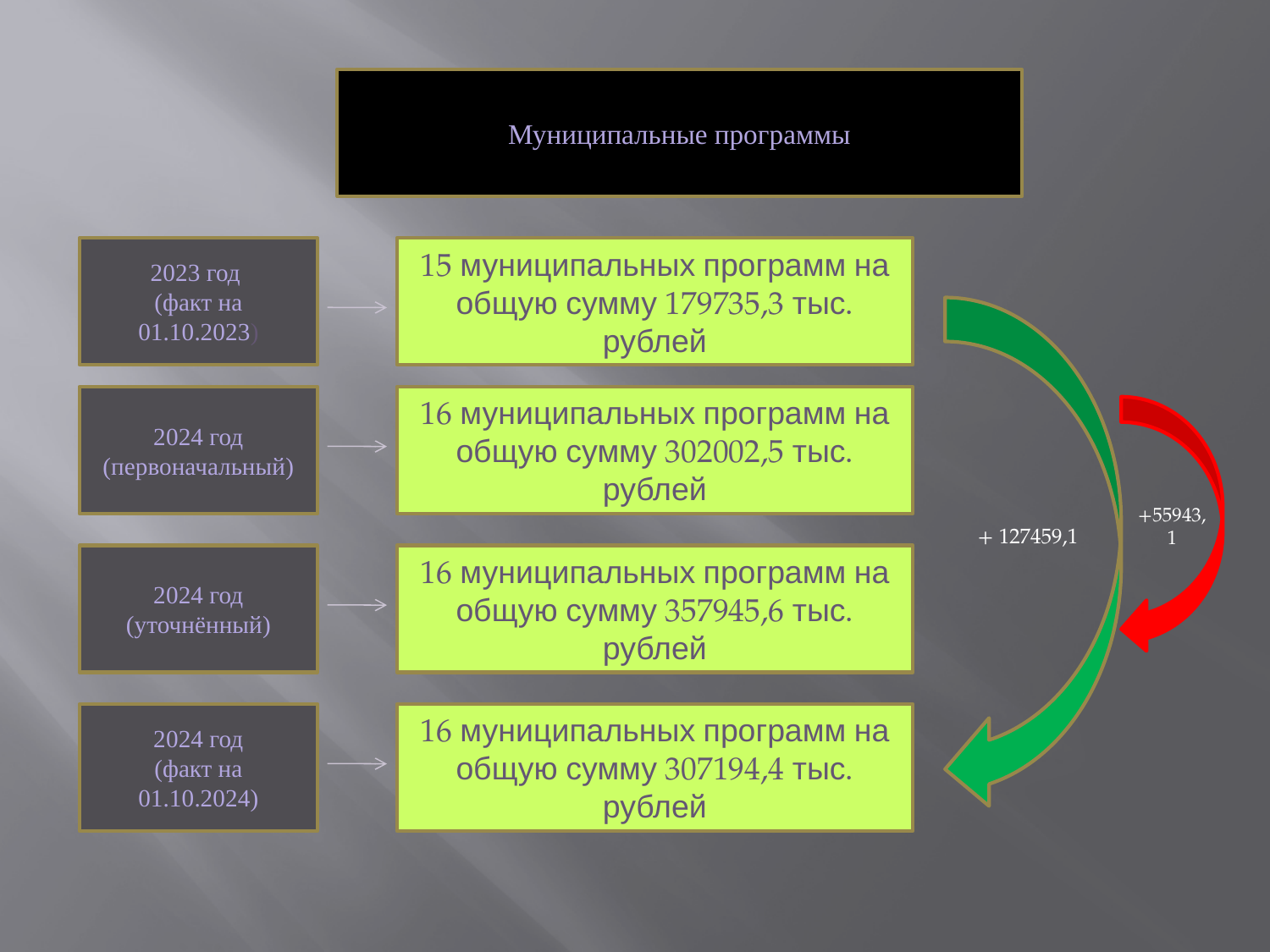

Муниципальные программы
2023 год
(факт на 01.10.2023)
15 муниципальных программ на общую сумму 179735,3 тыс. рублей

2024 год (первоначальный)
16 муниципальных программ на общую сумму 302002,5 тыс. рублей
+55943,1

+ 127459,1
2024 год (уточнённый)
16 муниципальных программ на общую сумму 357945,6 тыс. рублей
2024 год
(факт на 01.10.2024)
16 муниципальных программ на общую сумму 307194,4 тыс. рублей